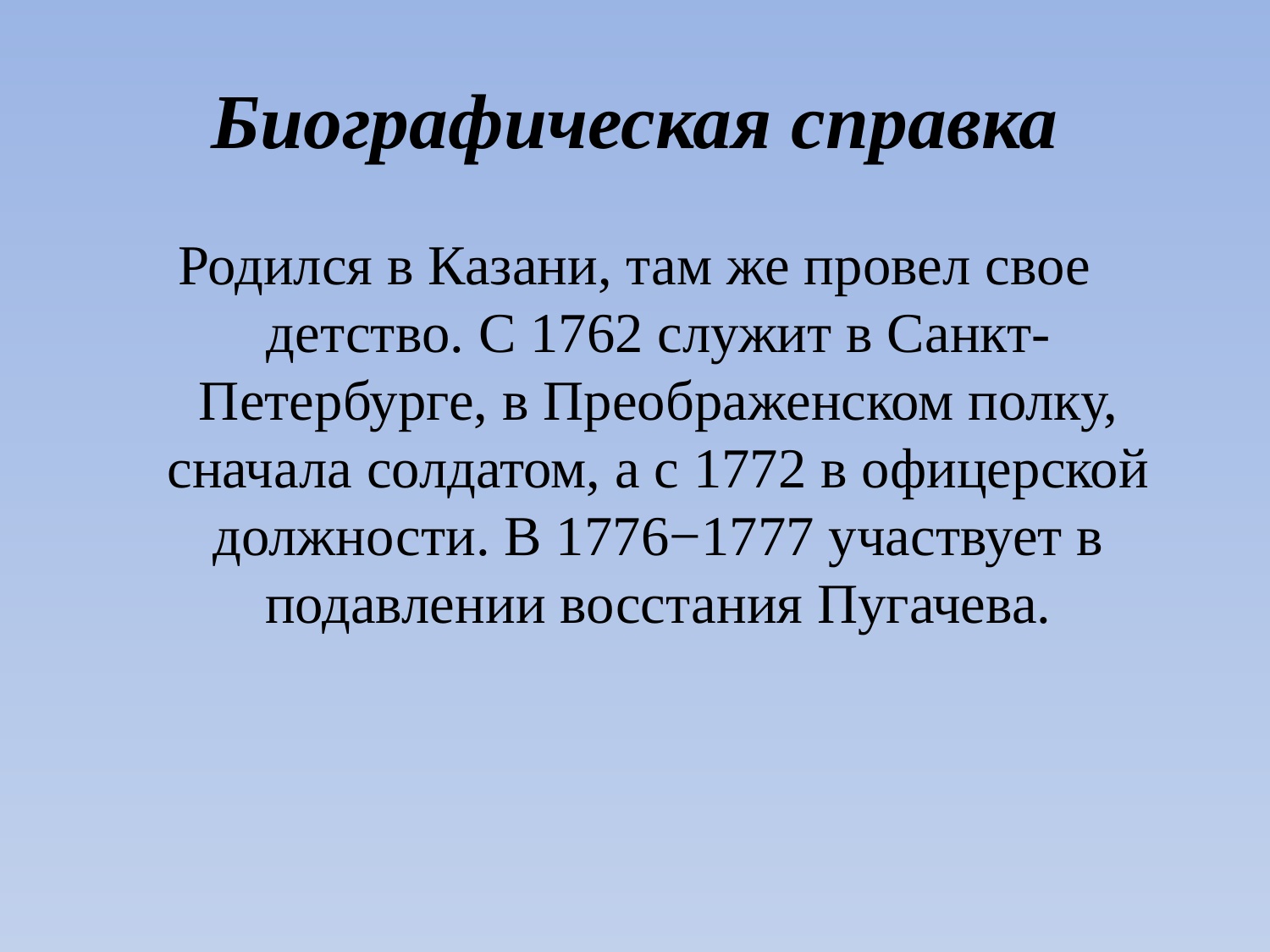

# Биографическая справка
Родился в Казани, там же провел свое детство. С 1762 служит в Санкт-Петербурге, в Преображенском полку, сначала солдатом, а с 1772 в офицерской должности. В 1776−1777 участвует в подавлении восстания Пугачева.